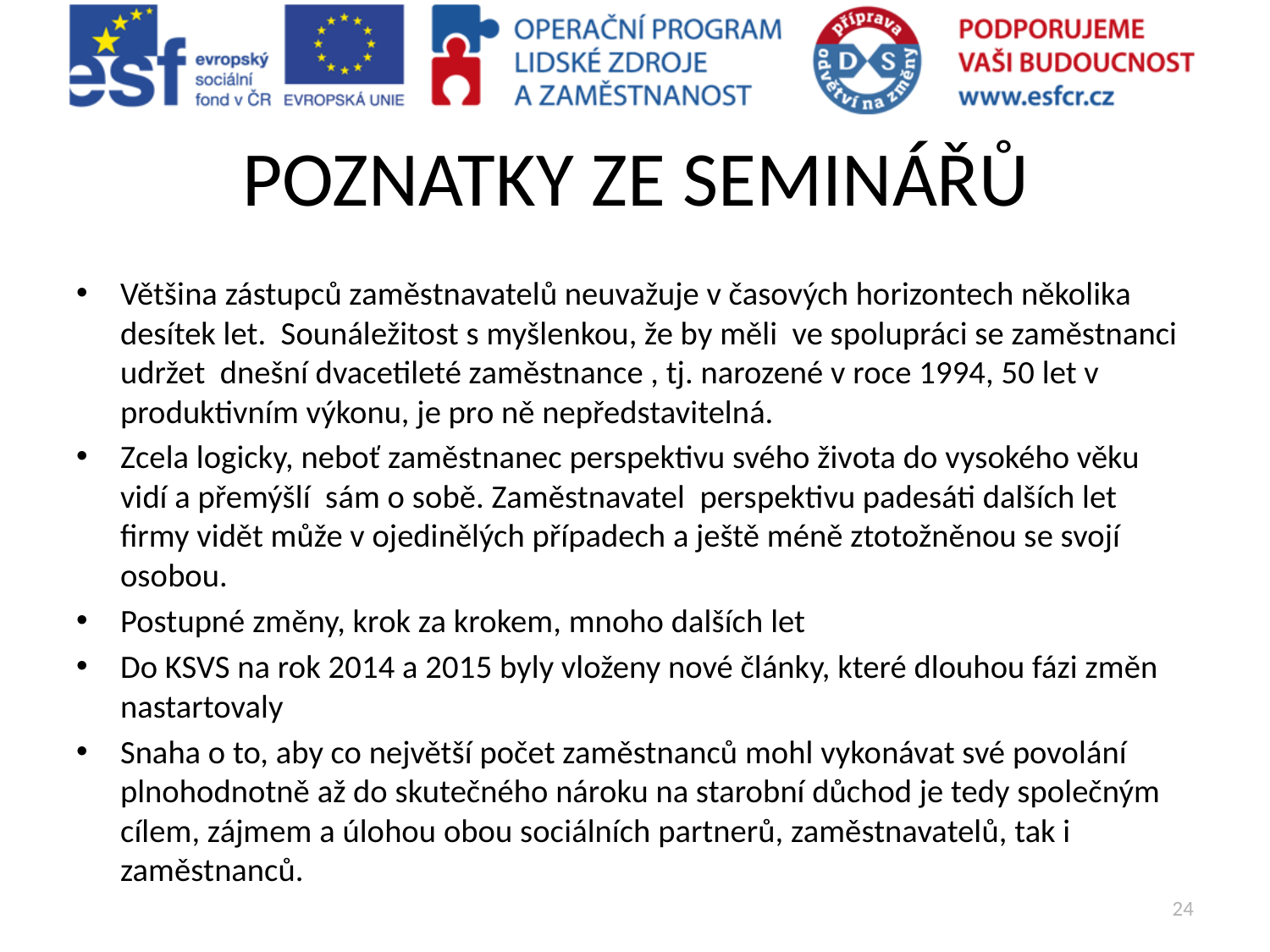

# POZNATKY ZE SEMINÁŘŮ
Většina zástupců zaměstnavatelů neuvažuje v časových horizontech několika desítek let.  Sounáležitost s myšlenkou, že by měli  ve spolupráci se zaměstnanci udržet  dnešní dvacetileté zaměstnance , tj. narozené v roce 1994, 50 let v produktivním výkonu, je pro ně nepředstavitelná.
Zcela logicky, neboť zaměstnanec perspektivu svého života do vysokého věku vidí a přemýšlí  sám o sobě. Zaměstnavatel  perspektivu padesáti dalších let  firmy vidět může v ojedinělých případech a ještě méně ztotožněnou se svojí osobou.
Postupné změny, krok za krokem, mnoho dalších let
Do KSVS na rok 2014 a 2015 byly vloženy nové články, které dlouhou fázi změn nastartovaly
Snaha o to, aby co největší počet zaměstnanců mohl vykonávat své povolání plnohodnotně až do skutečného nároku na starobní důchod je tedy společným cílem, zájmem a úlohou obou sociálních partnerů, zaměstnavatelů, tak i zaměstnanců.

24